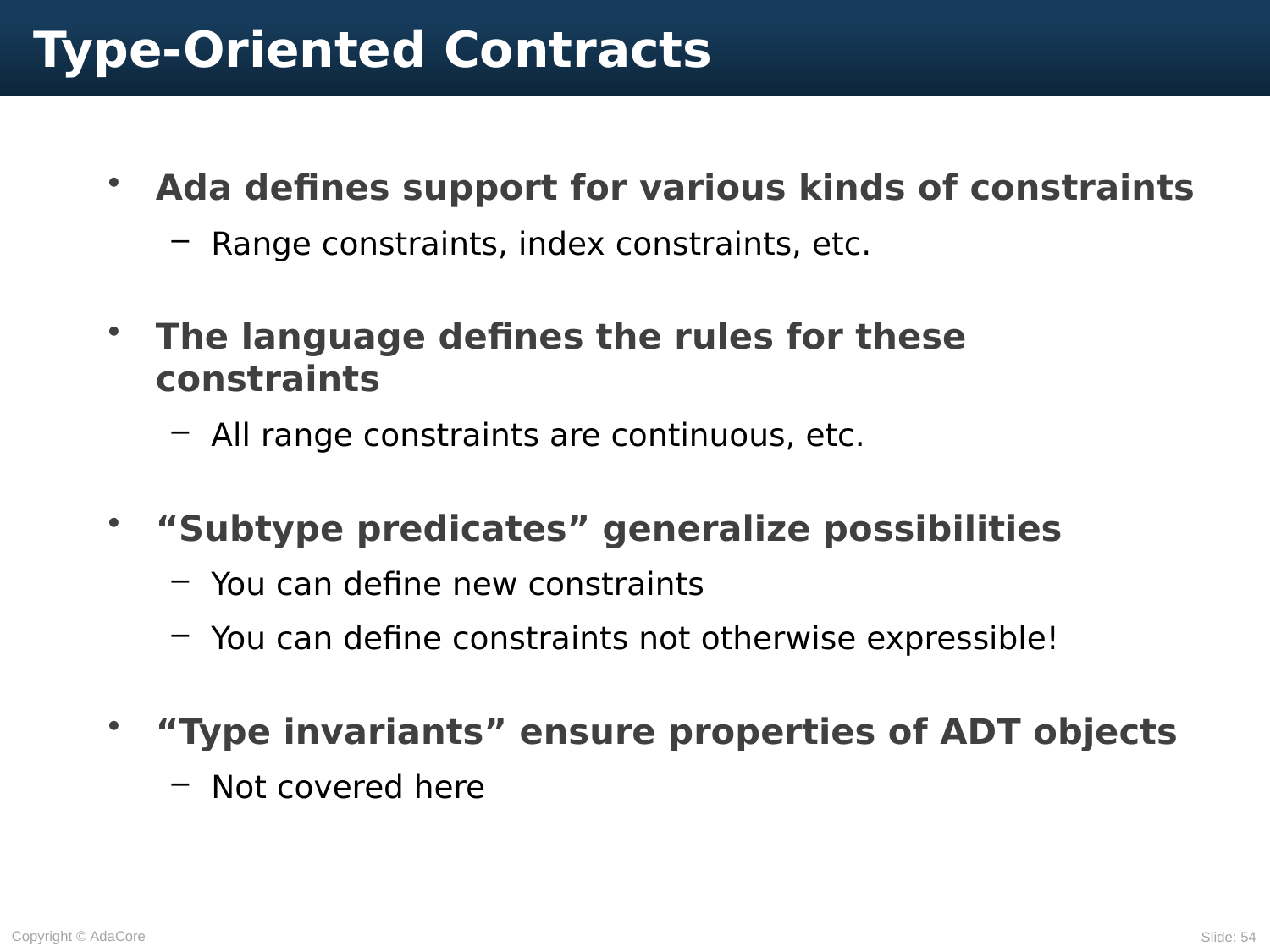

# Type-Oriented Contracts
Ada defines support for various kinds of constraints
Range constraints, index constraints, etc.
The language defines the rules for these constraints
All range constraints are continuous, etc.
“Subtype predicates” generalize possibilities
You can define new constraints
You can define constraints not otherwise expressible!
“Type invariants” ensure properties of ADT objects
Not covered here